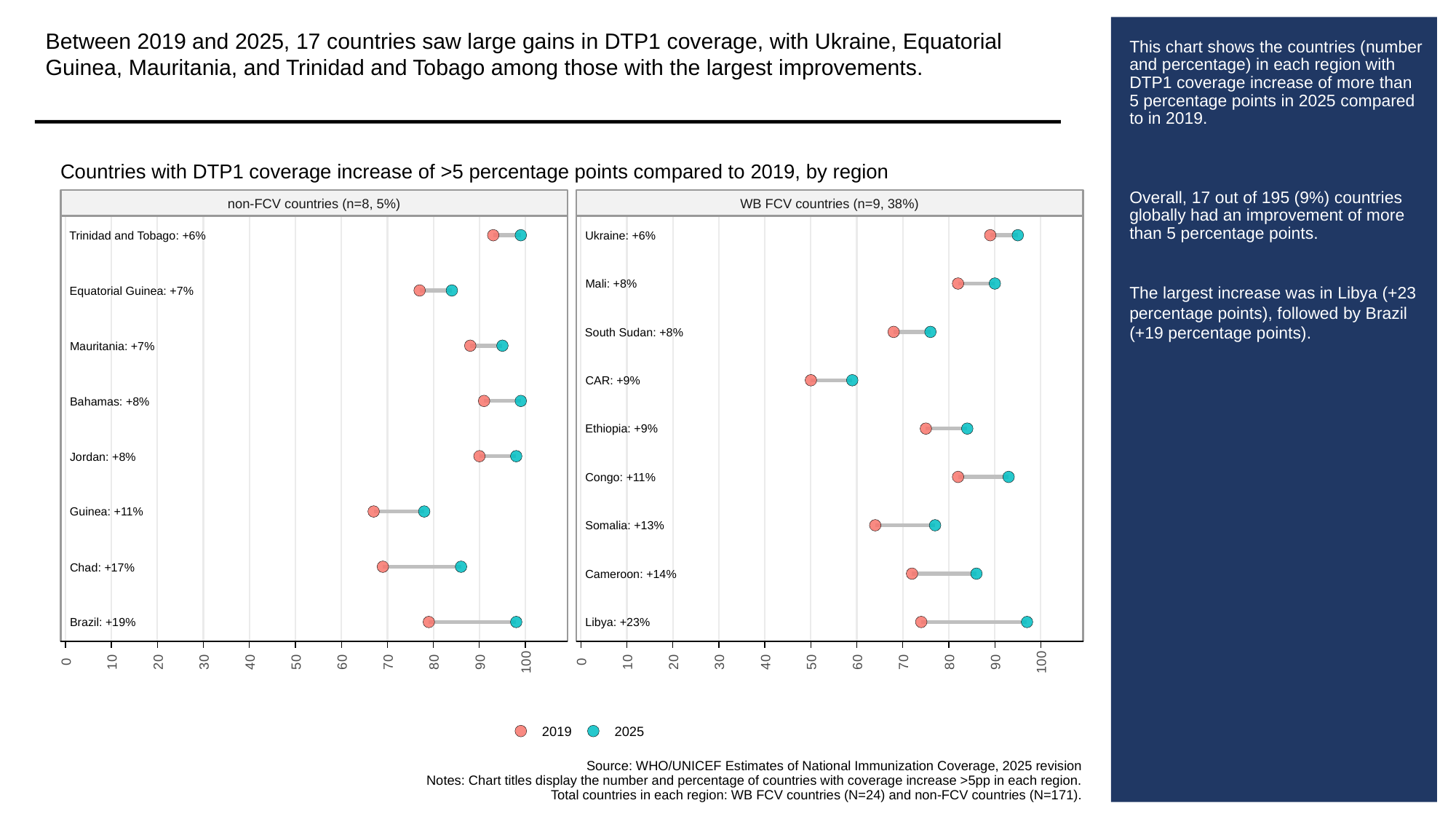

Between 2019 and 2025, 17 countries saw large gains in DTP1 coverage, with Ukraine, Equatorial Guinea, Mauritania, and Trinidad and Tobago among those with the largest improvements.
# This chart shows the countries (number and percentage) in each region with DTP1 coverage increase of more than 5 percentage points in 2025 compared to in 2019.

Overall, 17 out of 195 (9%) countries globally had an improvement of more than 5 percentage points.

The largest increase was in Libya (+23 percentage points), followed by Brazil (+19 percentage points).

Countries with DTP1 coverage increase of >5 percentage points compared to 2019, by region

non-FCV countries (n=8, 5%)
WB FCV countries (n=9, 38%)

Trinidad and Tobago: +6%
Ukraine: +6%

Mali: +8%

Equatorial Guinea: +7%

South Sudan: +8%

Mauritania: +7%

CAR: +9%

Bahamas: +8%

Ethiopia: +9%

Jordan: +8%

Congo: +11%

Guinea: +11%

Somalia: +13%

Chad: +17%

Cameroon: +14%

Brazil: +19%
Libya: +23%

0
10
20
30
40
50
60
70
80
90
100
0
10
20
30
40
50
60
70
80
90
100

2019
2025
Source: WHO/UNICEF Estimates of National Immunization Coverage, 2025 revision
Notes: Chart titles display the number and percentage of countries with coverage increase >5pp in each region.
Total countries in each region: WB FCV countries (N=24) and non-FCV countries (N=171).